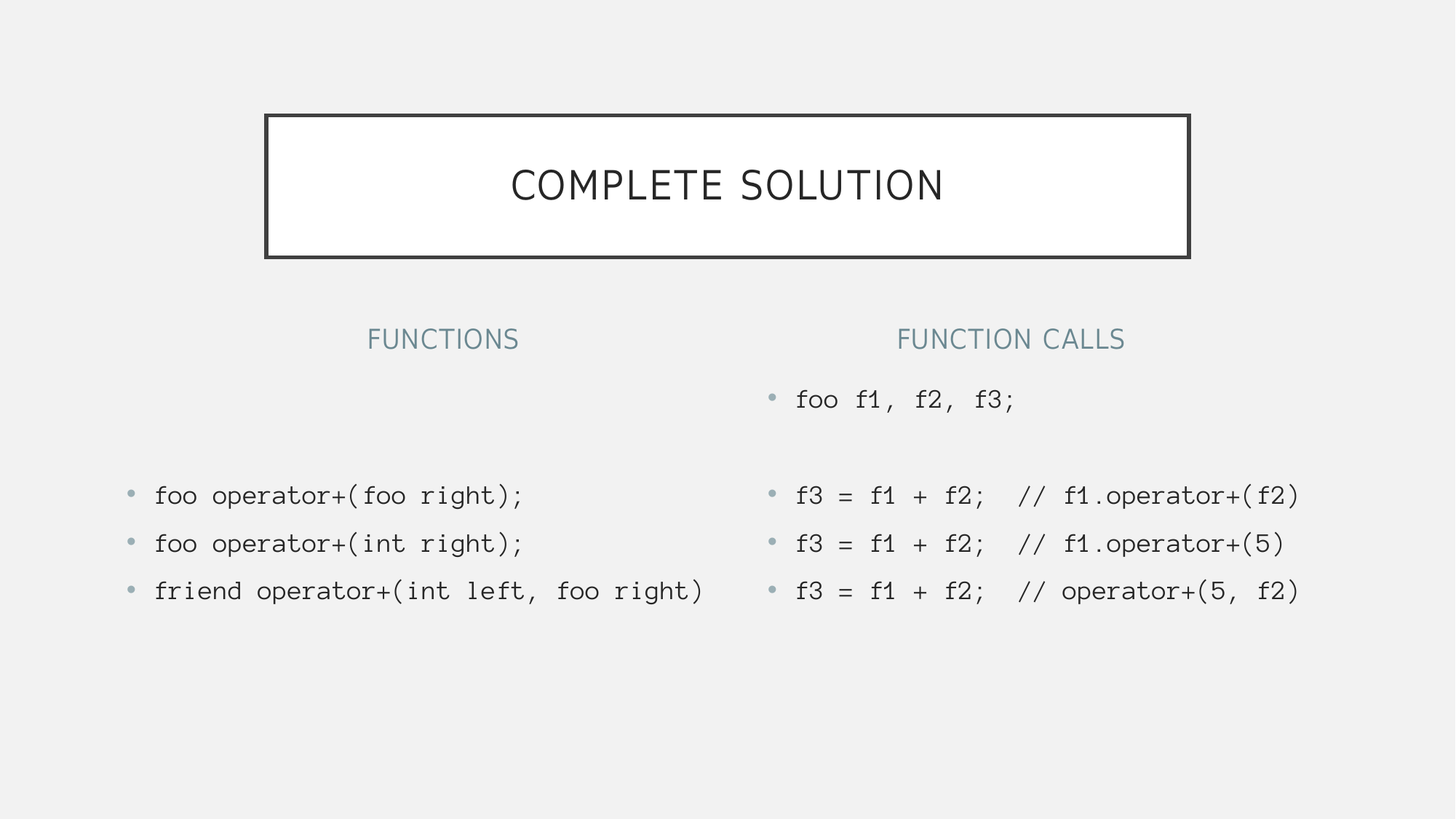

# Complete Solution
Functions
Function Calls

foo operator+(foo right);
foo operator+(int right);
friend operator+(int left, foo right)
foo f1, f2, f3;

f3 = f1 + f2;  // f1.operator+(f2)
f3 = f1 + f2;  // f1.operator+(5)
f3 = f1 + f2;  // operator+(5, f2)